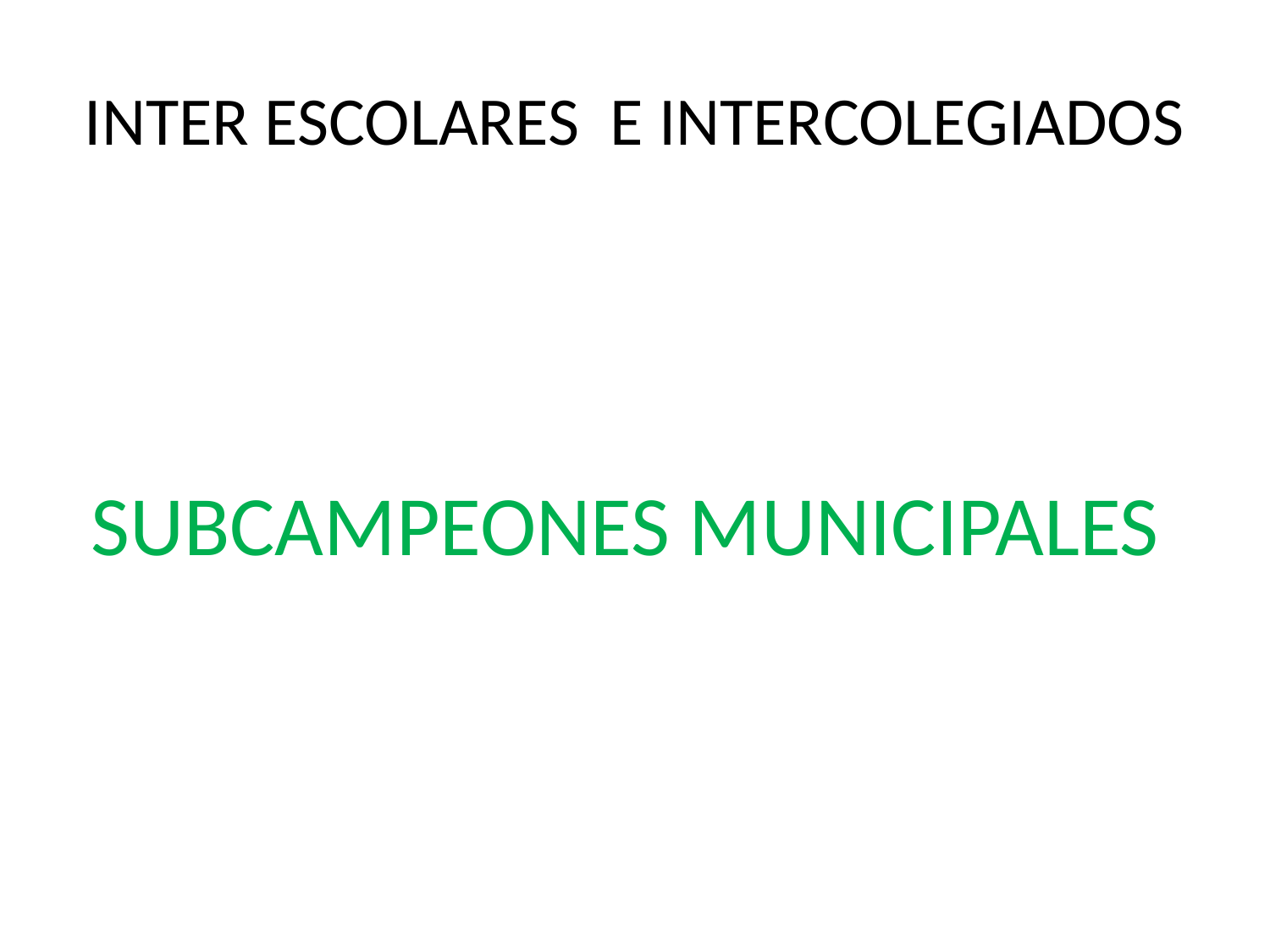

# INTER ESCOLARES  E INTERCOLEGIADOS

SUBCAMPEONES MUNICIPALES